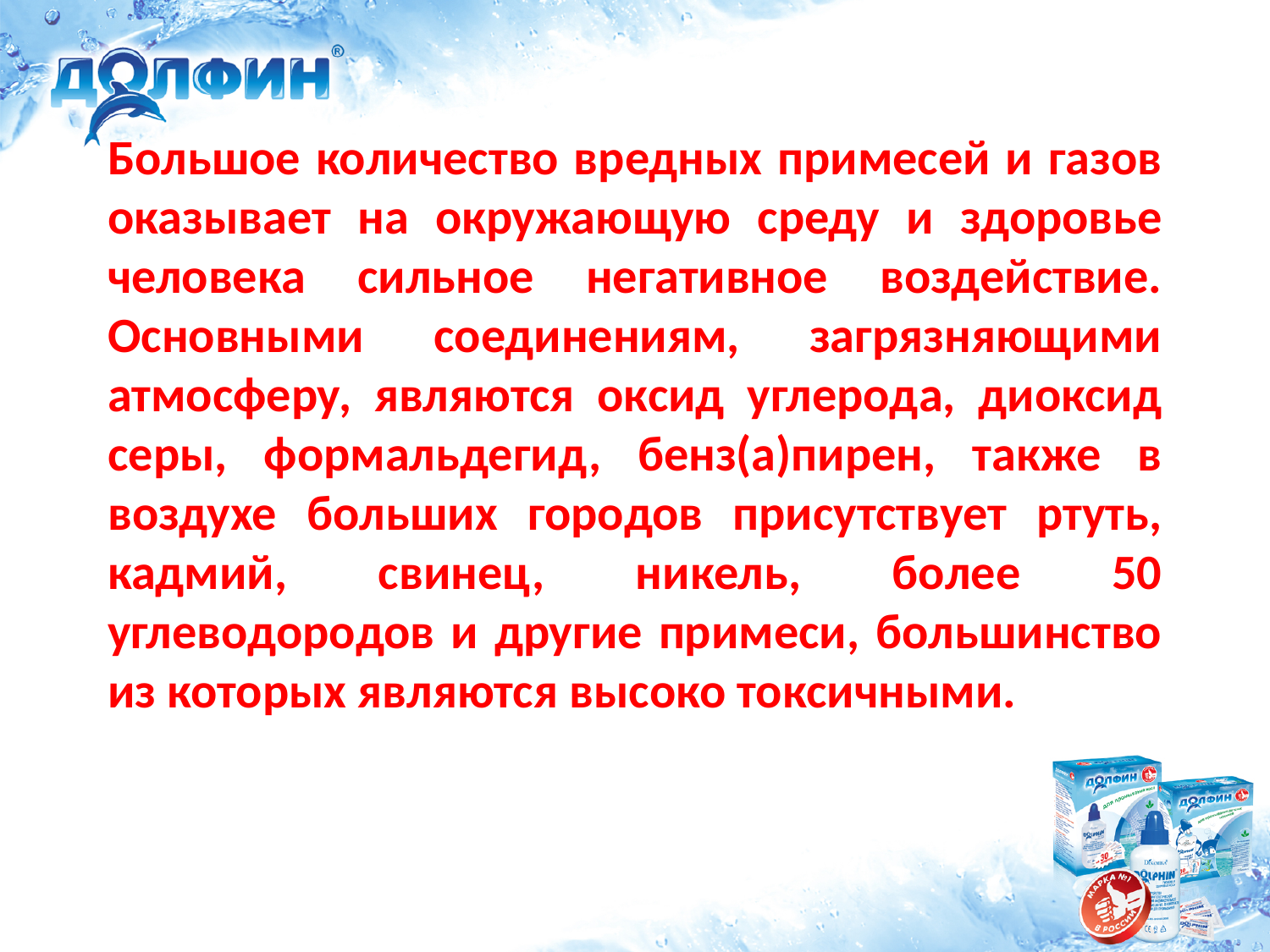

# Большое количество вредных примесей и газов оказывает на окружающую среду и здоровье человека сильное негативное воздействие. Основными соединениям, загрязняющими атмосферу, являются оксид углерода, диоксид серы, формальдегид, бенз(а)пирен, также в воздухе больших городов присутствует ртуть, кадмий, свинец, никель, более 50 углеводородов и другие примеси, большинство из которых являются высоко токсичными.